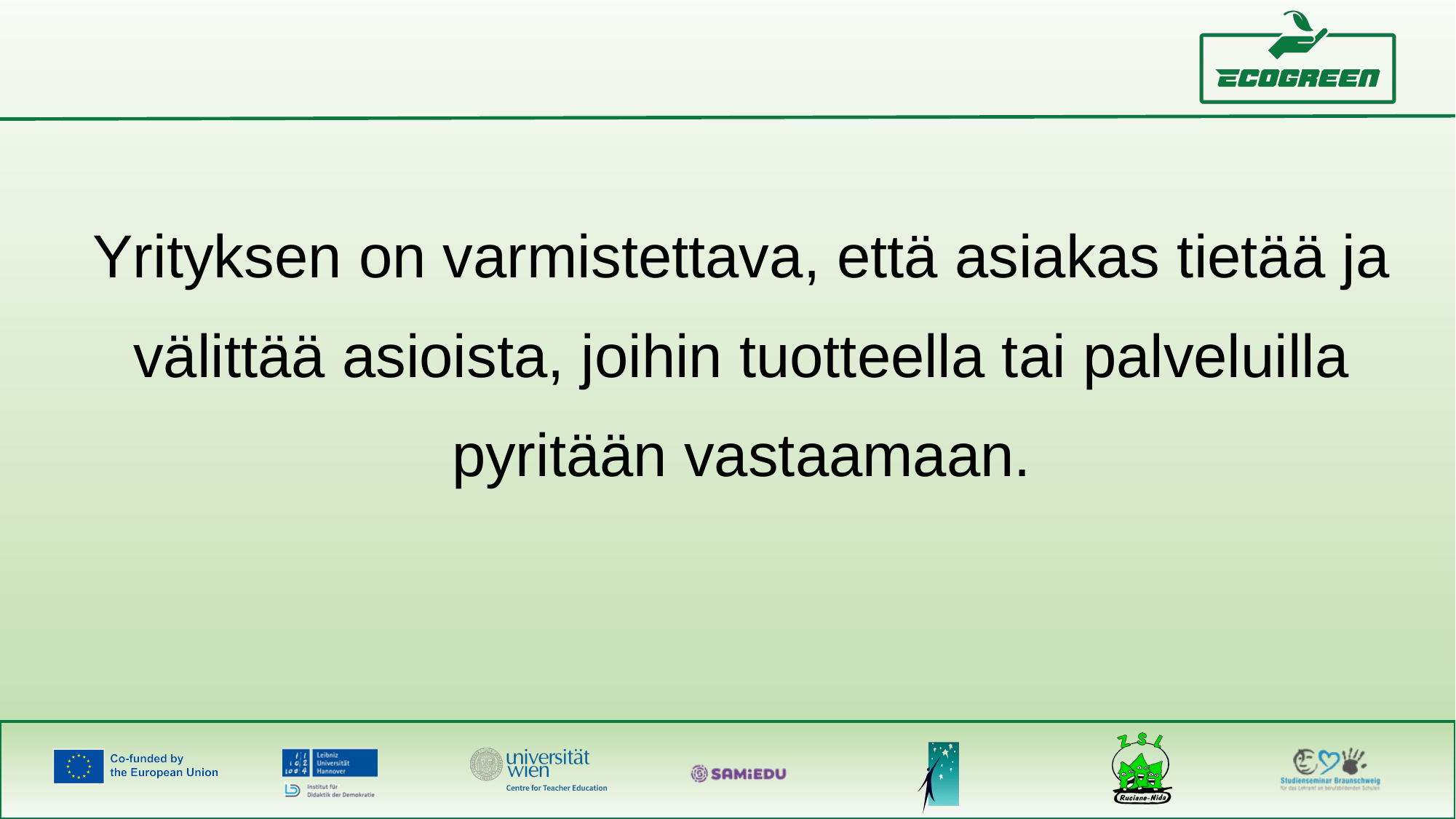

Yrityksen on varmistettava, että asiakas tietää ja välittää asioista, joihin tuotteella tai palveluilla pyritään vastaamaan.